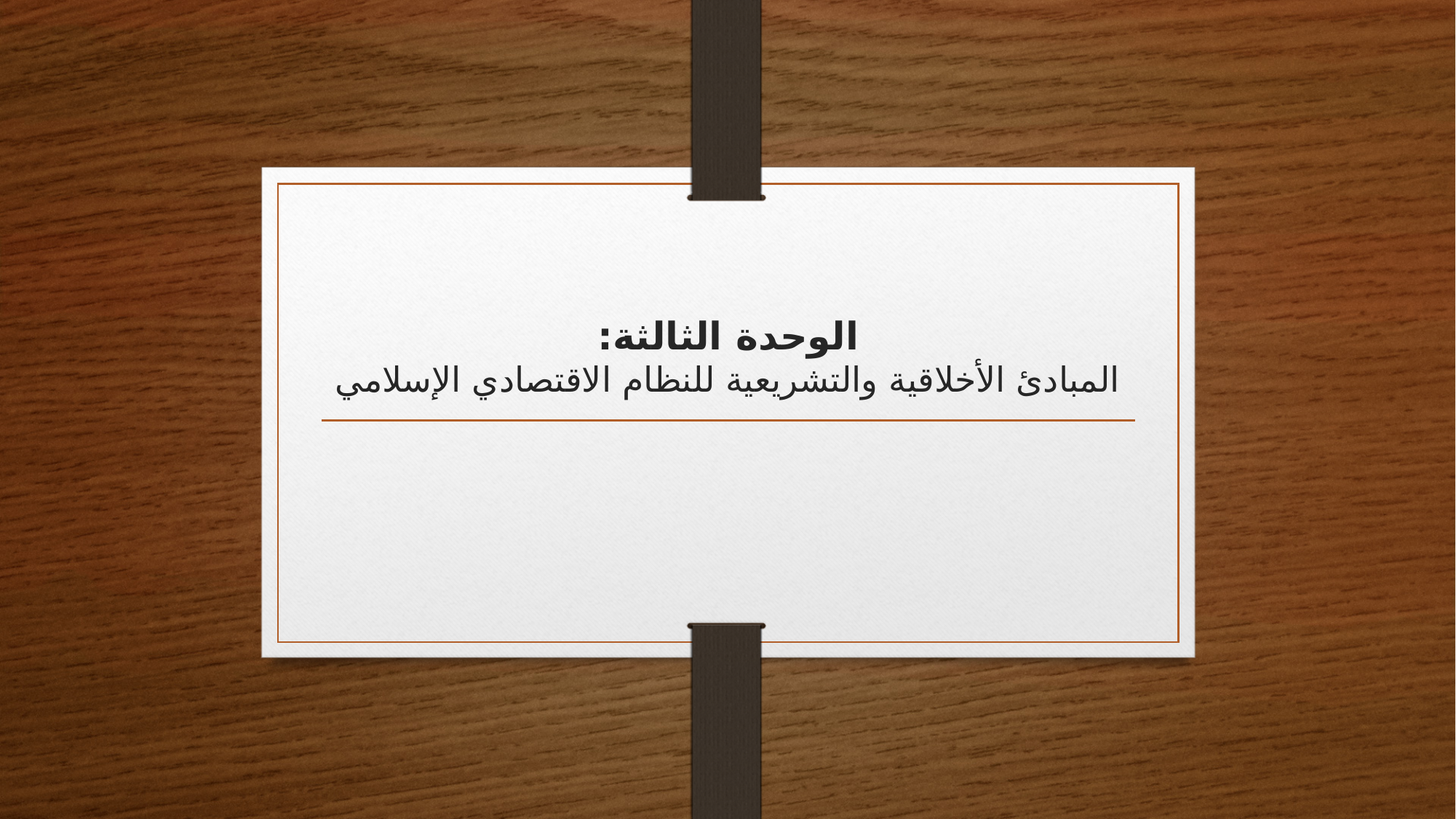

# الوحدة الثالثة: المبادئ الأخلاقية والتشريعية للنظام الاقتصادي الإسلامي